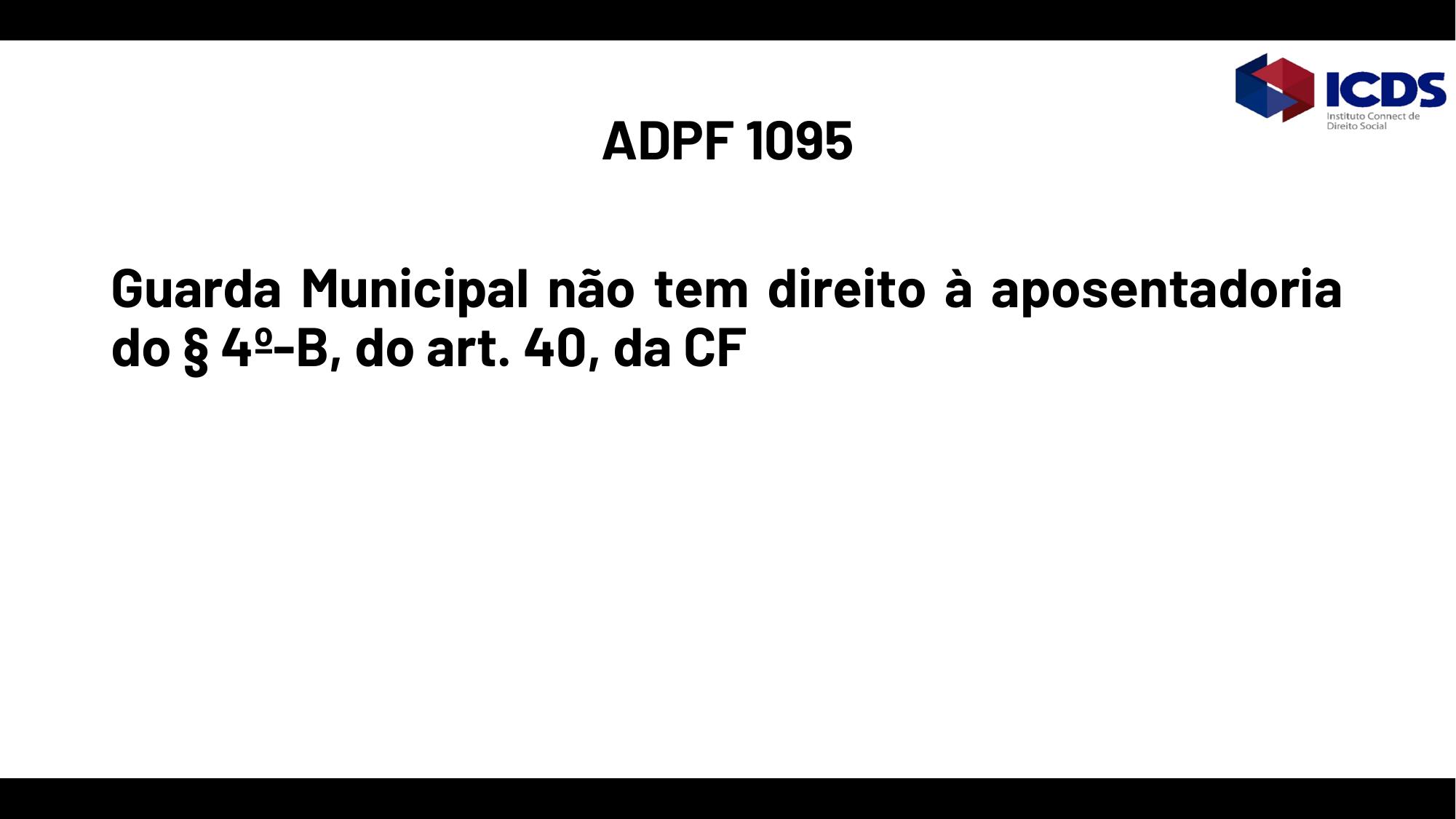

ADPF 1095

Guarda Municipal não tem direito à aposentadoria do § 4º-B, do art. 40, da CF